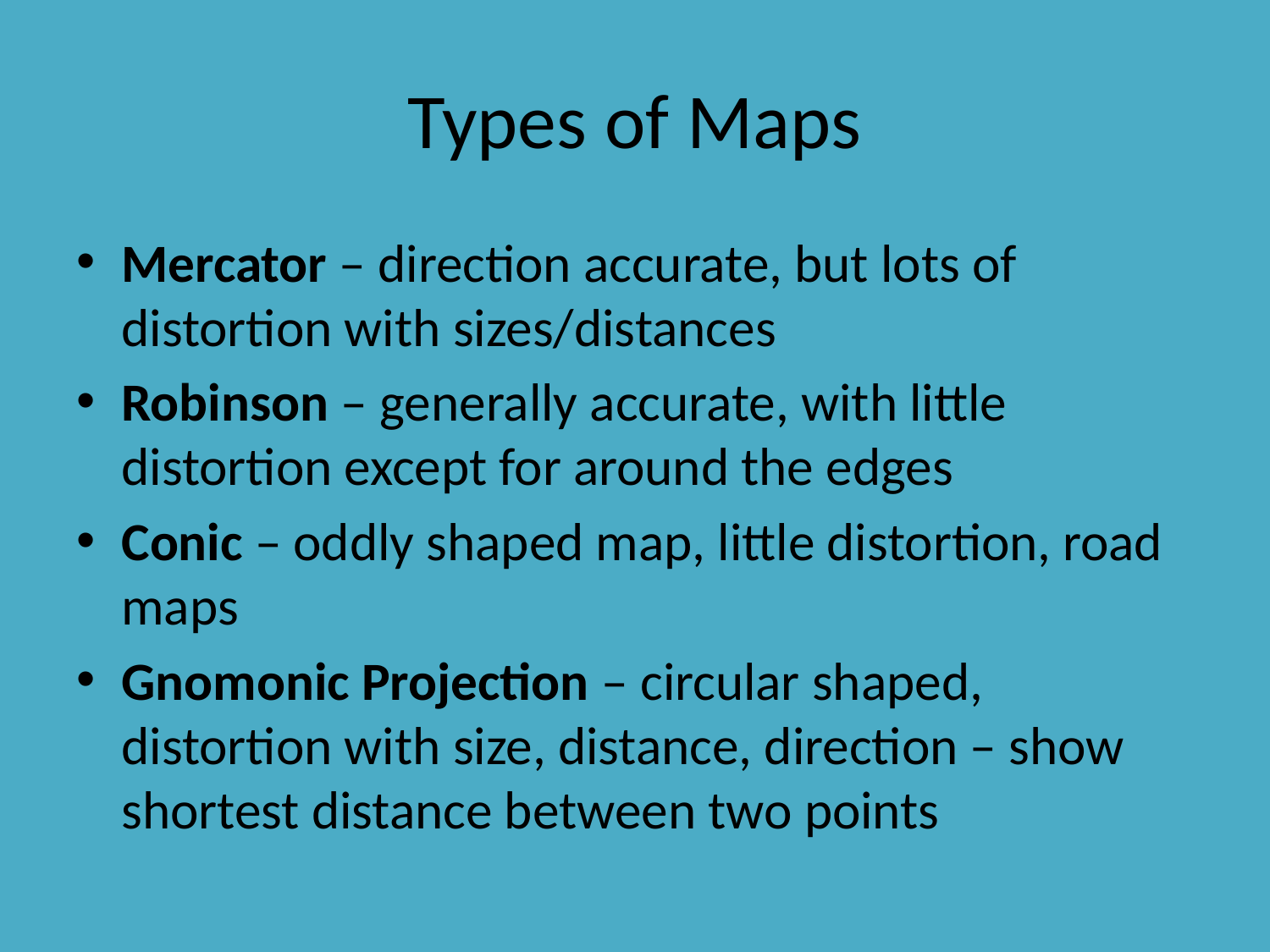

# Types of Maps
Mercator – direction accurate, but lots of distortion with sizes/distances
Robinson – generally accurate, with little distortion except for around the edges
Conic – oddly shaped map, little distortion, road maps
Gnomonic Projection – circular shaped, distortion with size, distance, direction – show shortest distance between two points